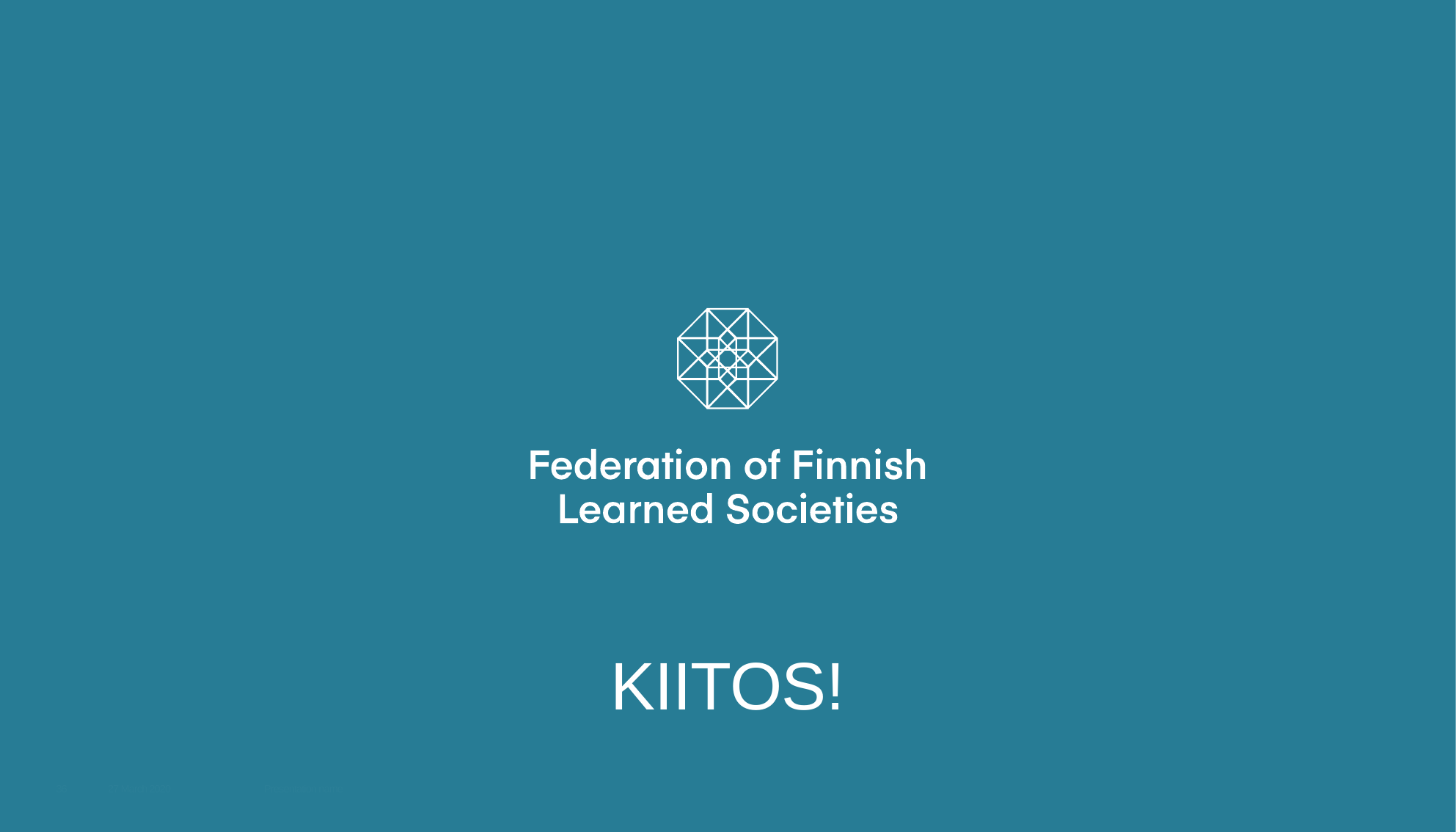

KIITOS!
27 March 2020
Presentation name
36